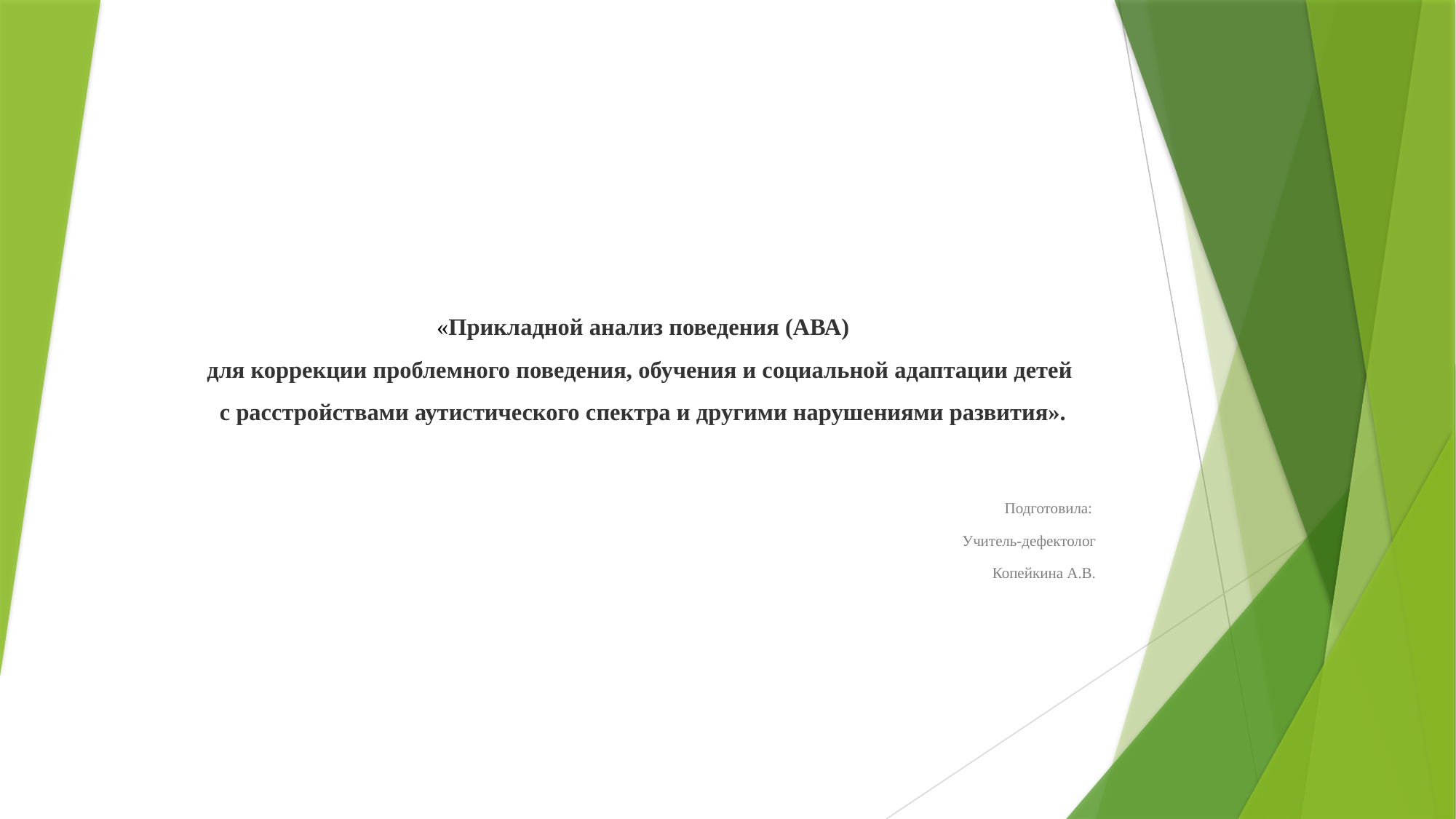

# «Прикладной анализ поведения (АВА) для коррекции проблемного поведения, обучения и социальной адаптации детей с расстройствами аутистического спектра и другими нарушениями развития».
Подготовила:
Учитель-дефектолог
Копейкина А.В.